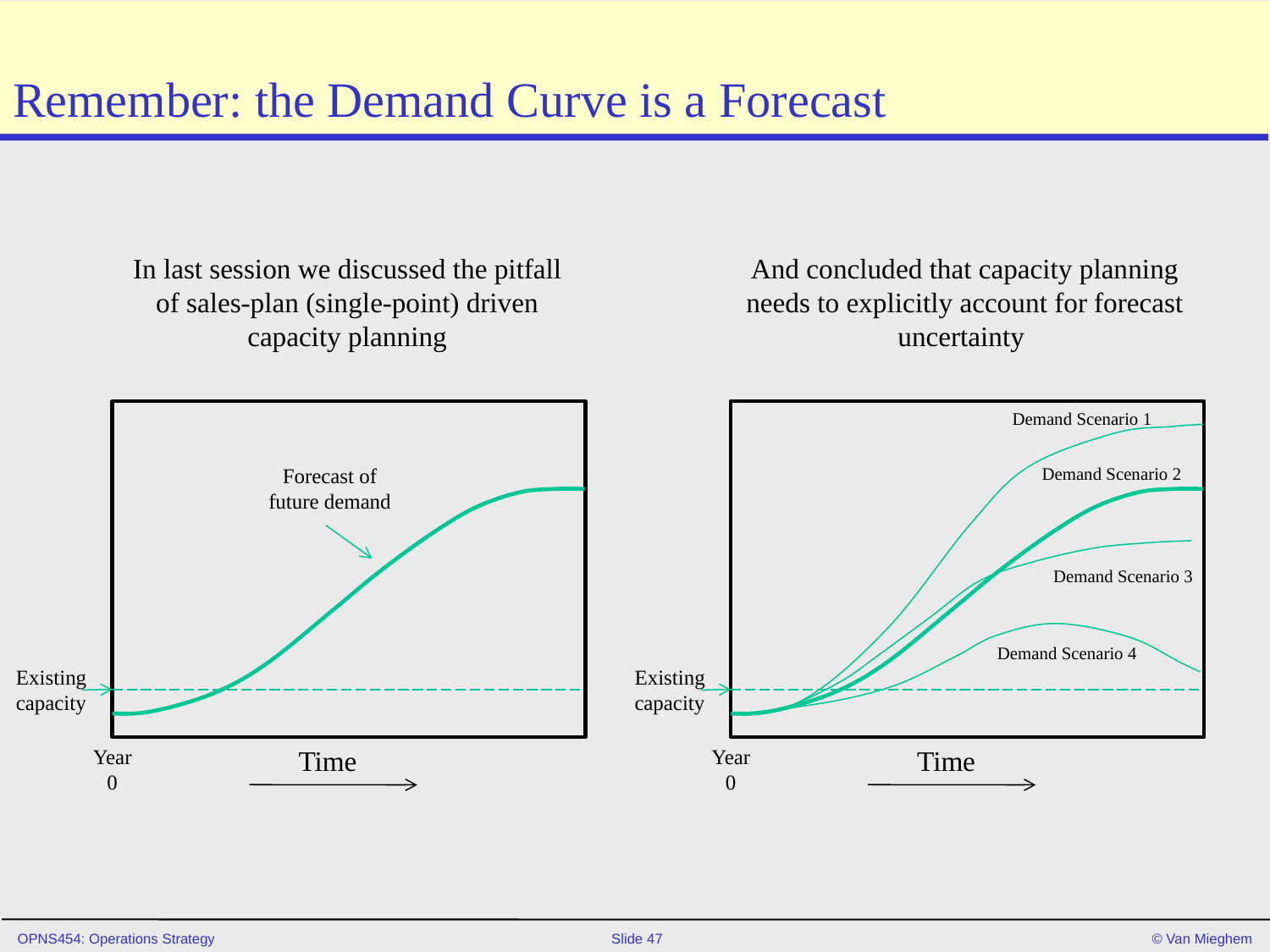

# Remember: the Demand Curve is a Forecast
In last session we discussed the pitfall of sales-plan (single-point) driven capacity planning
And concluded that capacity planning needs to explicitly account for forecast uncertainty

Forecast of future demand
Existing capacity
Time
Year 0

Demand Scenario 1

Demand Scenario 2

Demand Scenario 3

Demand Scenario 4
Existing capacity
Time
Year 0